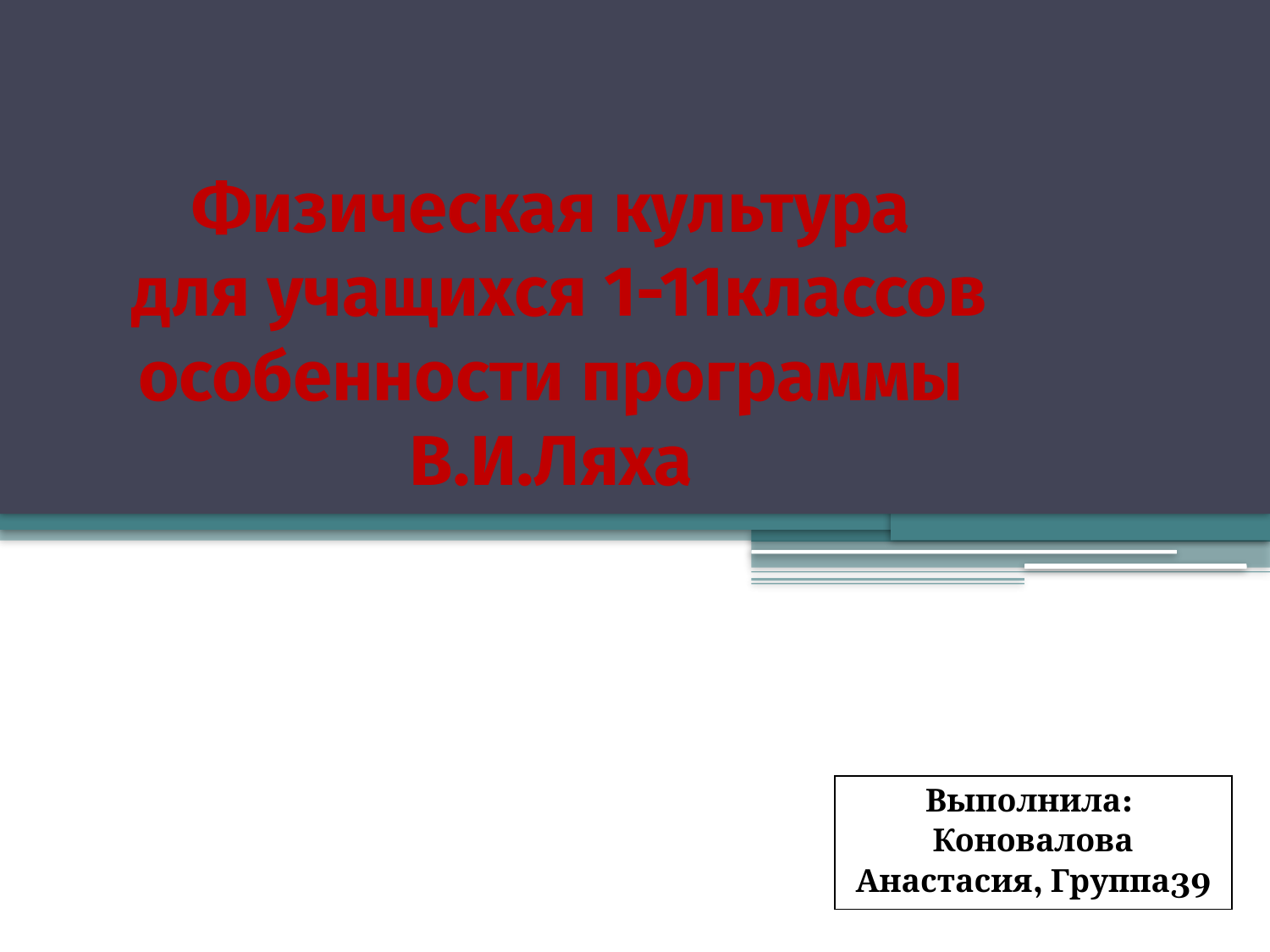

# Физическая культура для учащихся 1-11классов особенности программы В.И.Ляха
| Выполнила: Коновалова Анастасия, Группа39 |
| --- |